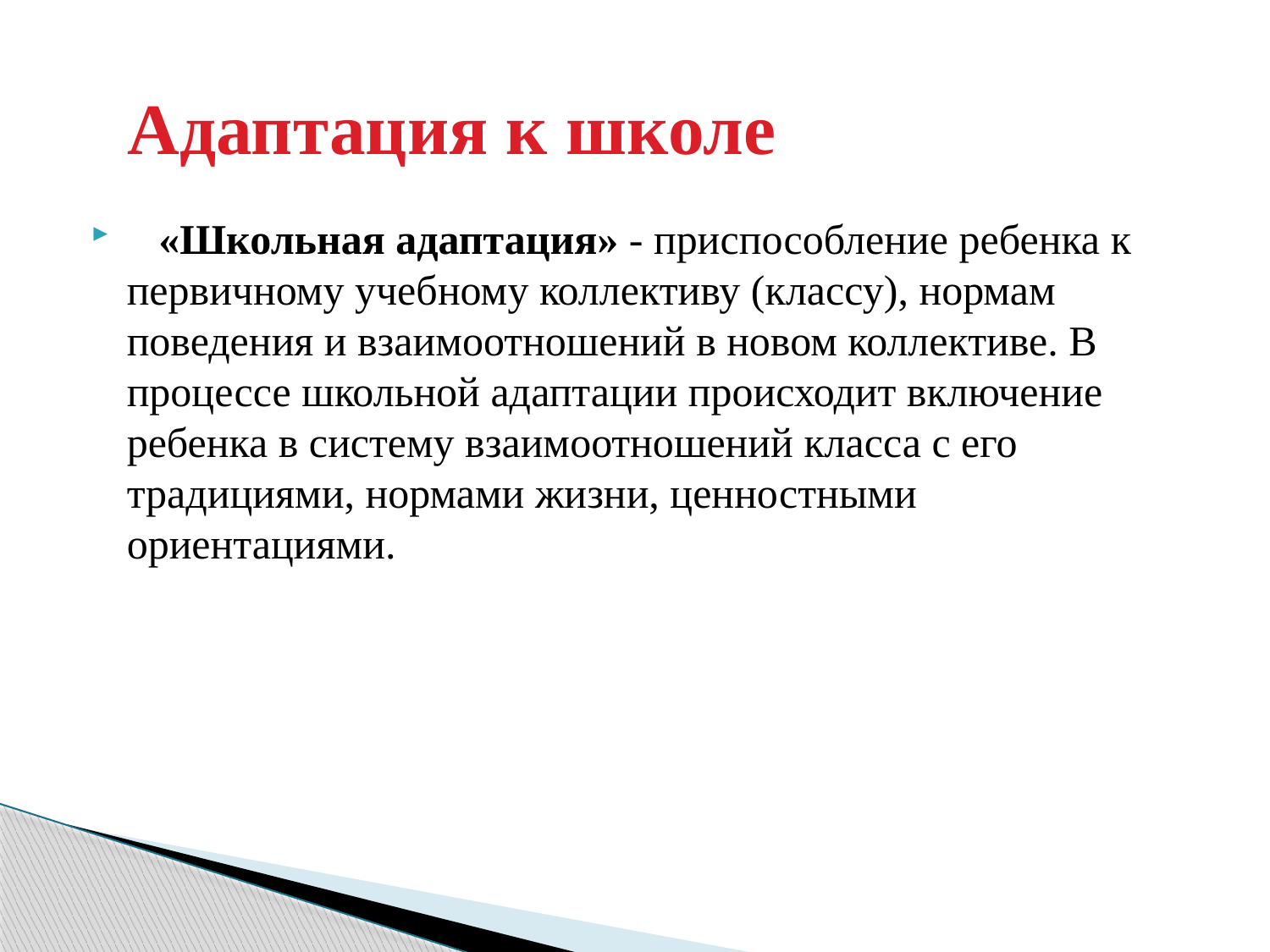

# Адаптация к школе
   «Школьная адаптация» - приспособление ребенка к первичному учебному коллективу (классу), нормам поведения и взаимоотношений в новом коллективе. В процессе школьной адаптации происходит включение ребенка в систему взаимоотношений класса с его традициями, нормами жизни, ценностными ориентациями.